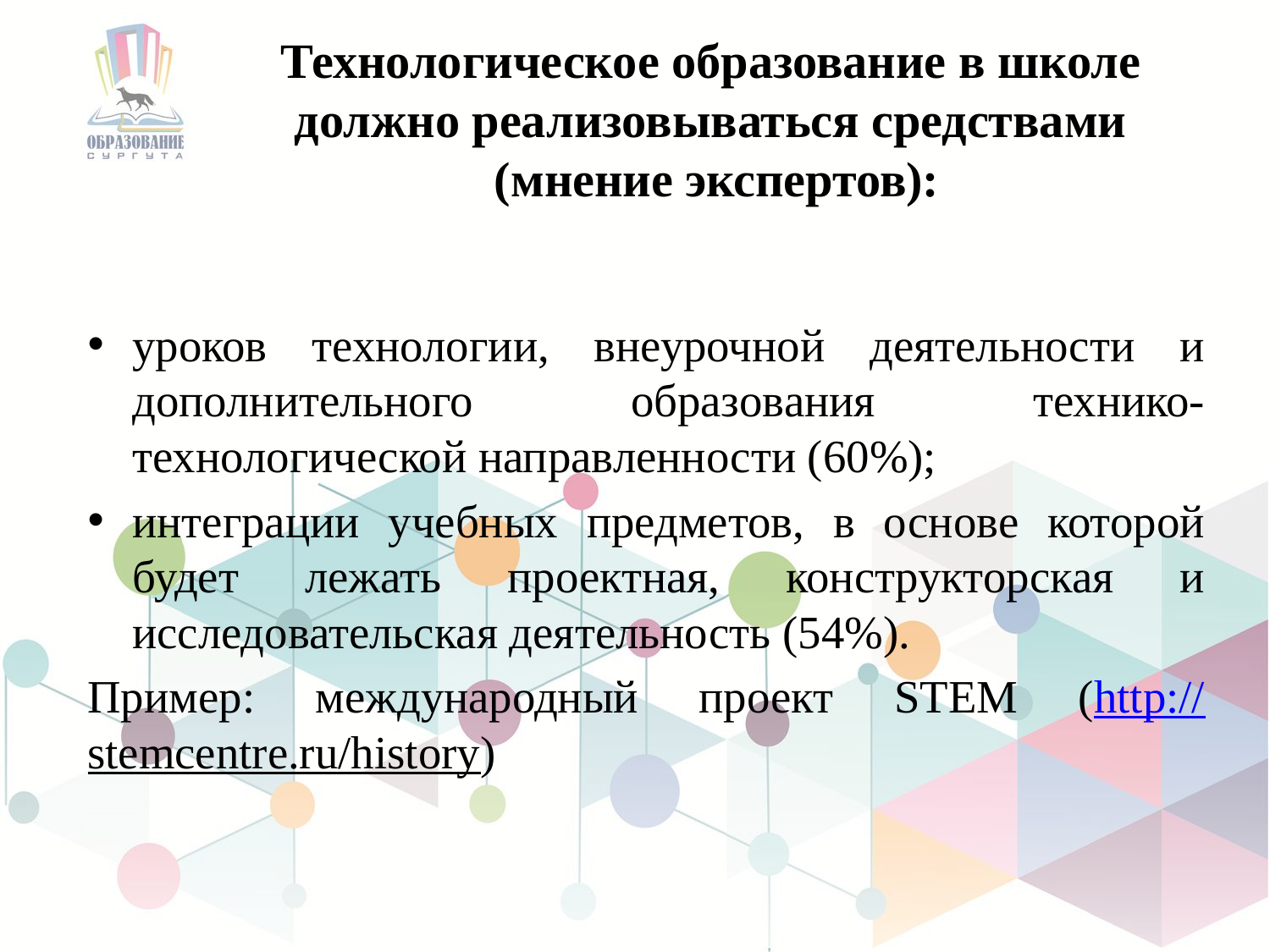

# Технологическое образование в школе должно реализовываться средствами (мнение экспертов):

уроков технологии, внеурочной деятельности и дополнительного образования технико-технологической направленности (60%);
интеграции учебных предметов, в основе которой будет лежать проектная, конструкторская и исследовательская деятельность (54%).
Пример: международный проект STEM (http://stemcentre.ru/history)